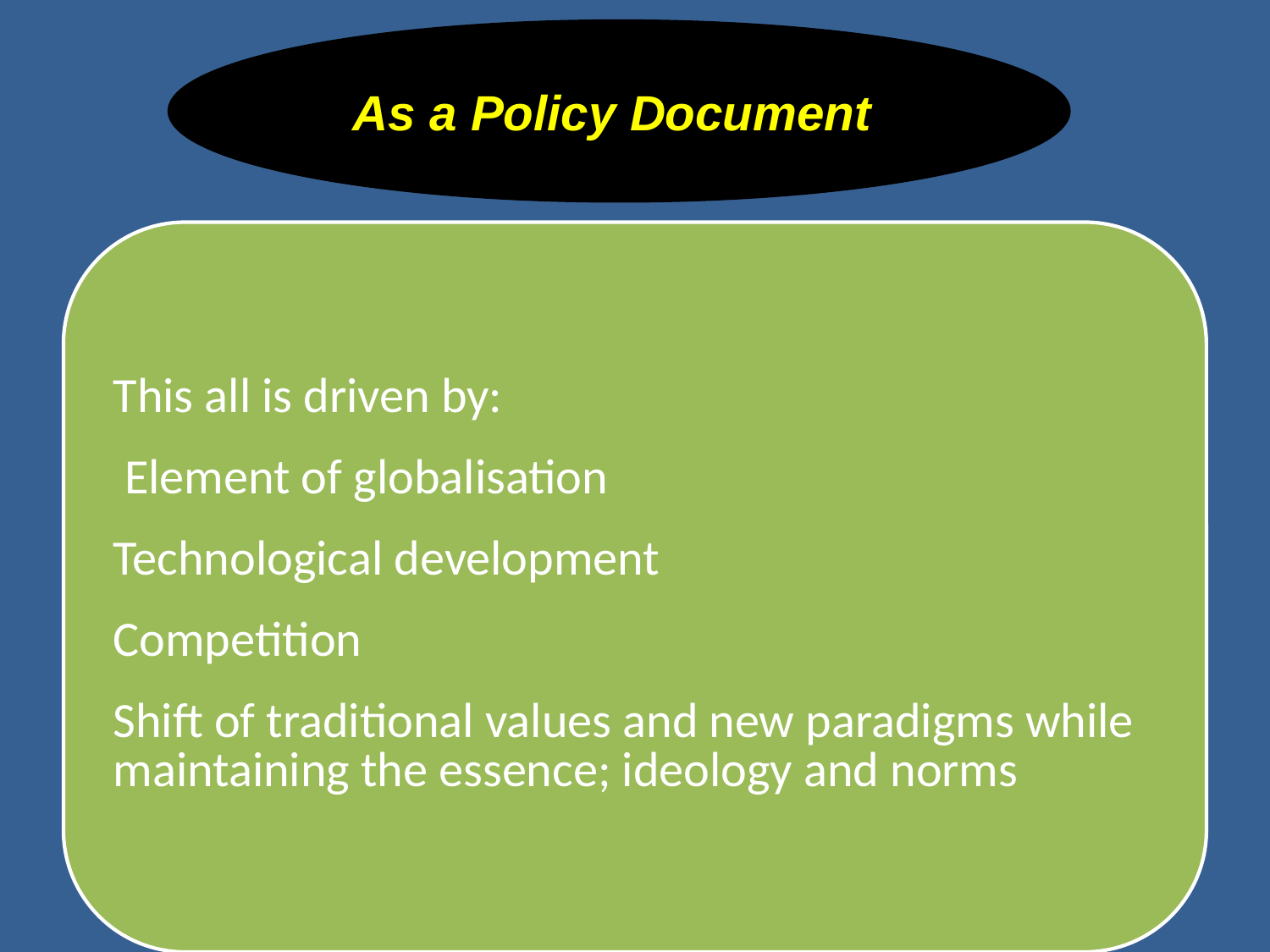

As a Policy Document
#
This all is driven by:
 Element of globalisation
Technological development
Competition
Shift of traditional values and new paradigms while maintaining the essence; ideology and norms